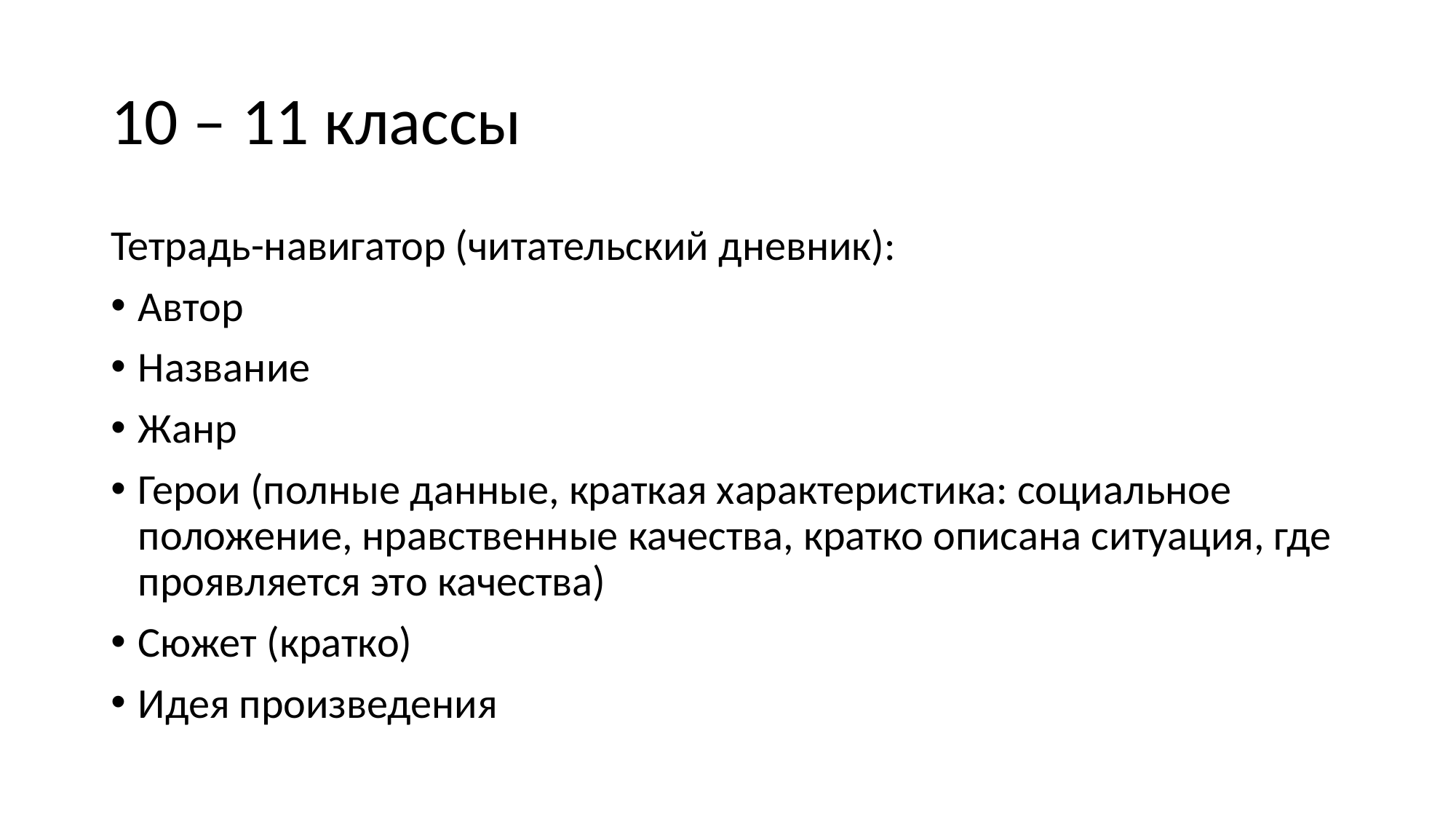

# 10 – 11 классы
Тетрадь-навигатор (читательский дневник):
Автор
Название
Жанр
Герои (полные данные, краткая характеристика: социальное положение, нравственные качества, кратко описана ситуация, где проявляется это качества)
Сюжет (кратко)
Идея произведения